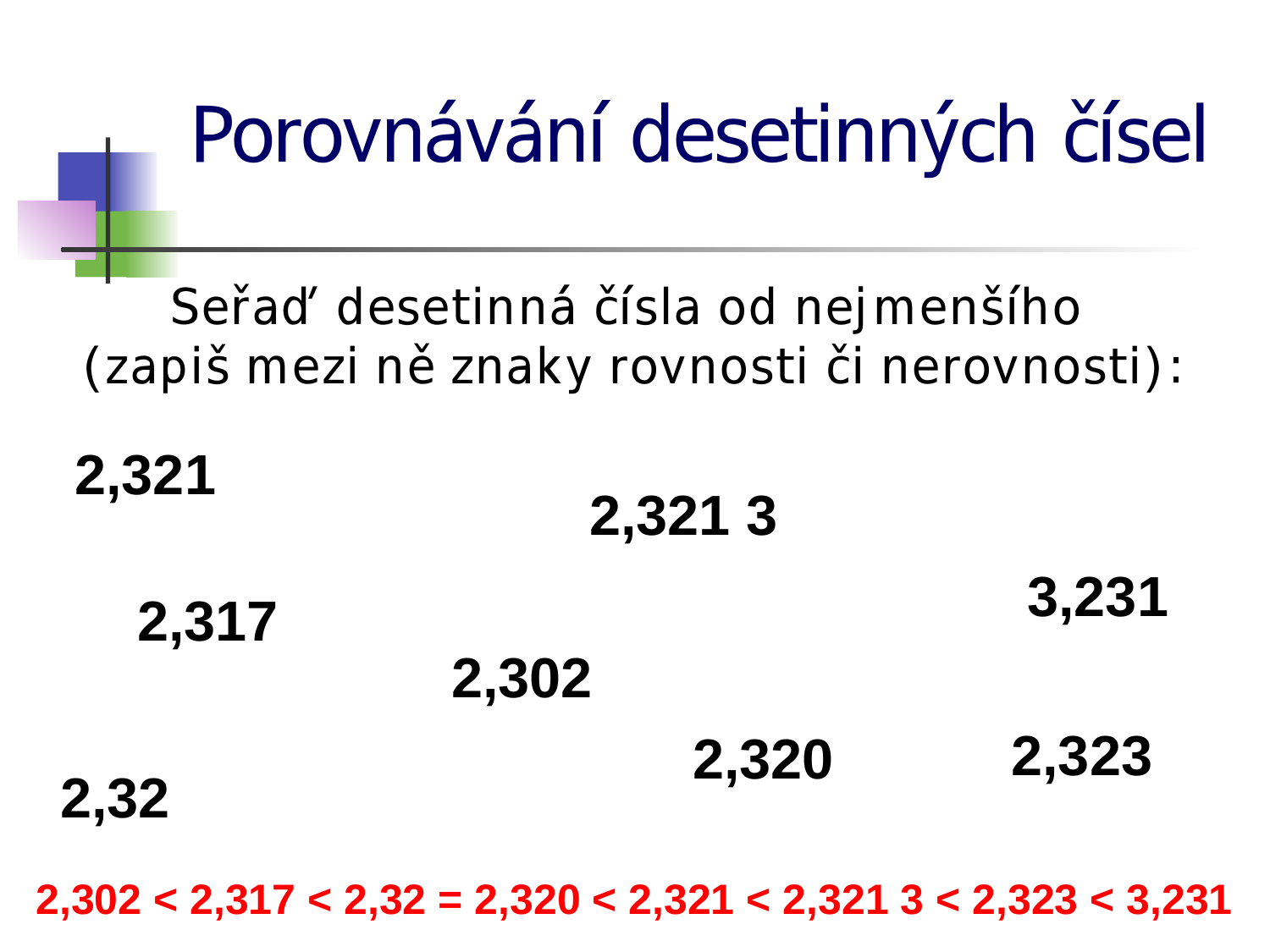

# Porovnávání desetinných čísel
Seřaď desetinná čísla od nejmenšího
(zapiš mezi ně znaky rovnosti či nerovnosti):
2,321
2,321 3
3,231
2,317
2,302
2,323
2,320
2,32
2,302 < 2,317 < 2,32 = 2,320 < 2,321 < 2,321 3 < 2,323 < 3,231